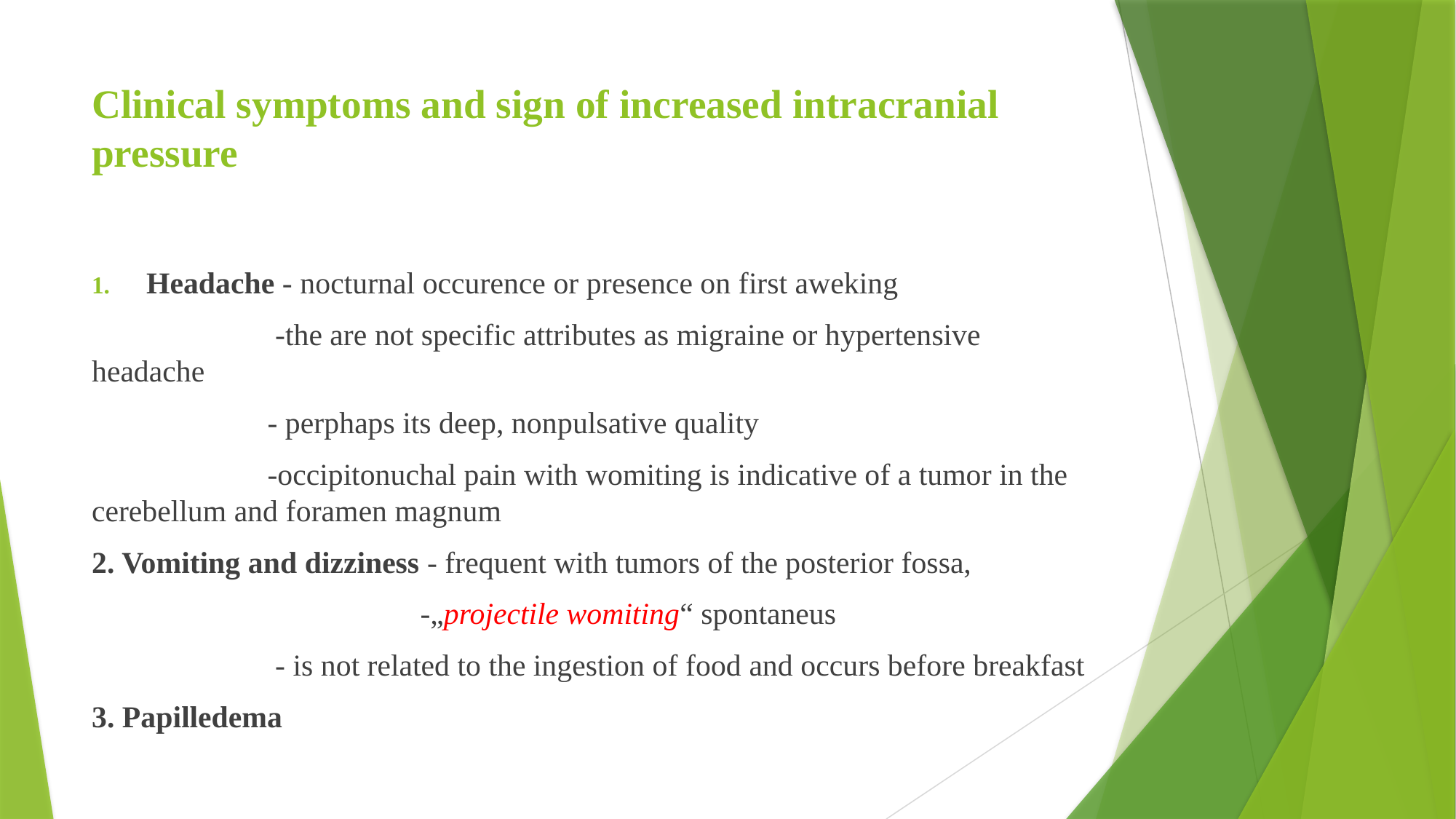

# Clinical symptoms and sign of increased intracranial pressure
Headache - nocturnal occurence or presence on first aweking
                        -the are not specific attributes as migraine or hypertensive headache
                       - perphaps its deep, nonpulsative quality
                       -occipitonuchal pain with womiting is indicative of a tumor in the cerebellum and foramen magnum
2. Vomiting and dizziness - frequent with tumors of the posterior fossa,
                                           -„projectile womiting“ spontaneus
                        - is not related to the ingestion of food and occurs before breakfast
3. Papilledema